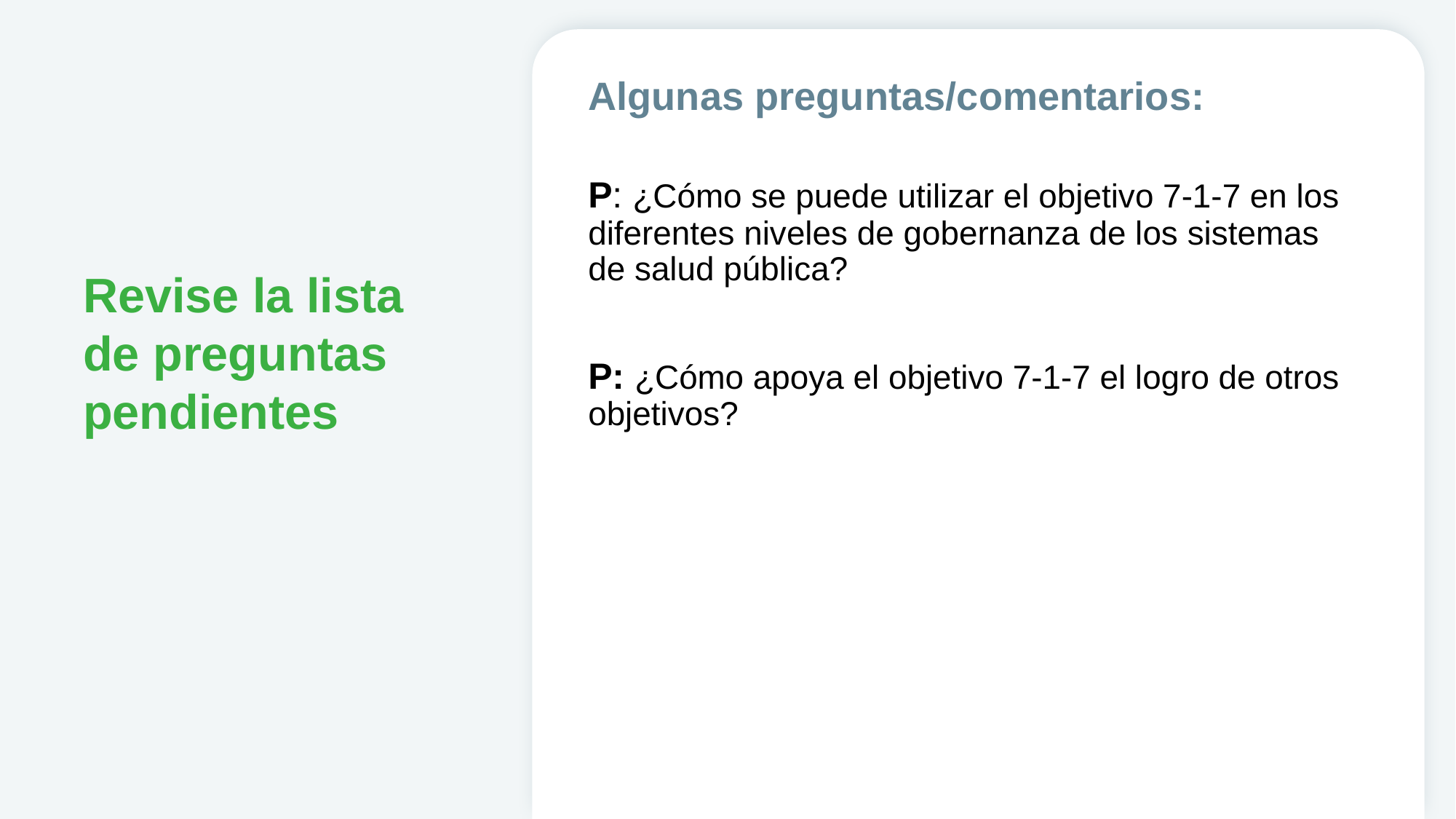

Algunas preguntas/comentarios:
P: ¿Cómo se puede utilizar el objetivo 7-1-7 en los diferentes niveles de gobernanza de los sistemas de salud pública?

P: ¿Cómo apoya el objetivo 7-1-7 el logro de otros objetivos?

# Revise la lista de preguntas pendientes